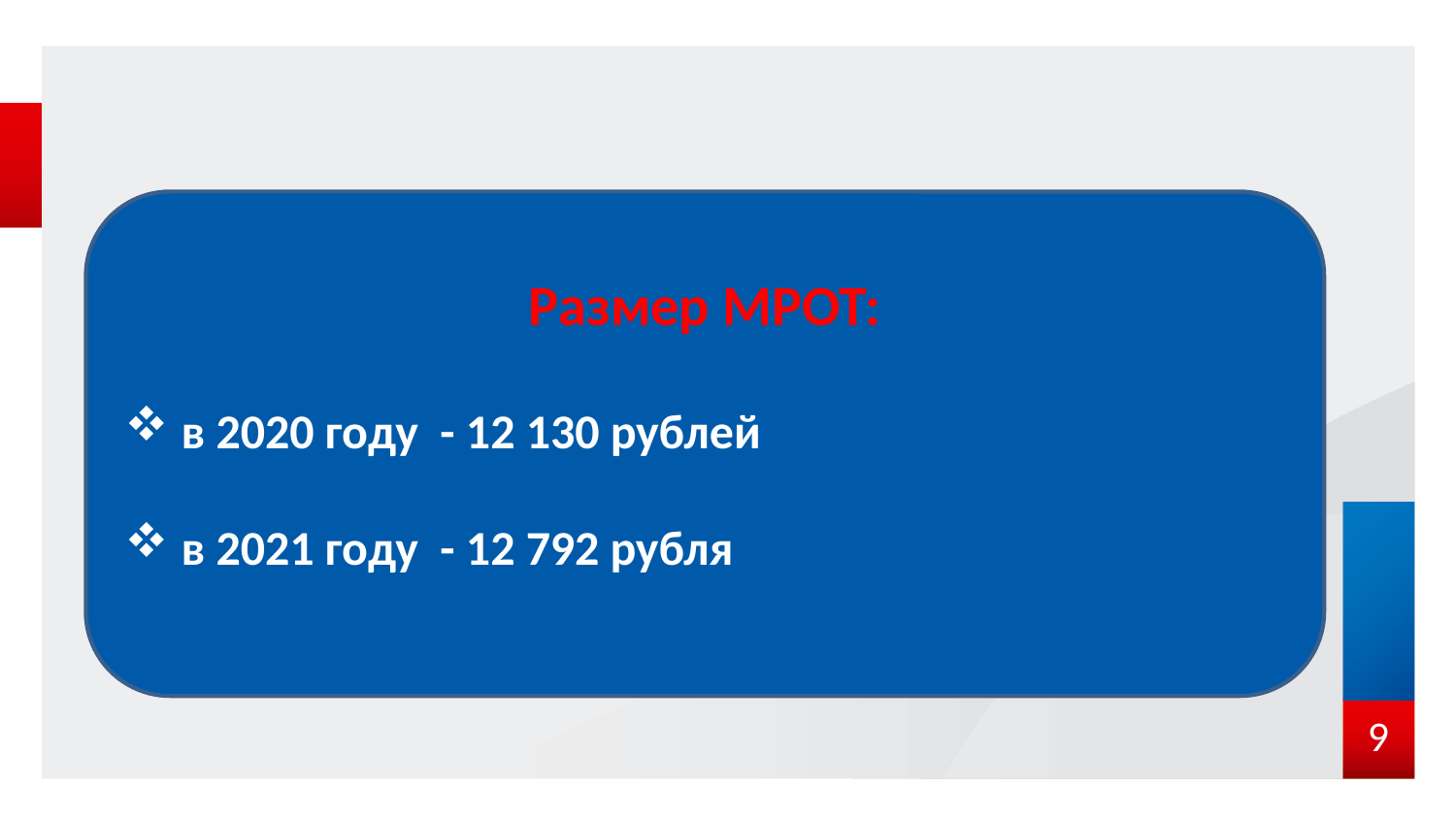

Размер МРОТ:

 в 2020 году  - 12 130 рублей

 в 2021 году  - 12 792 рубля

9